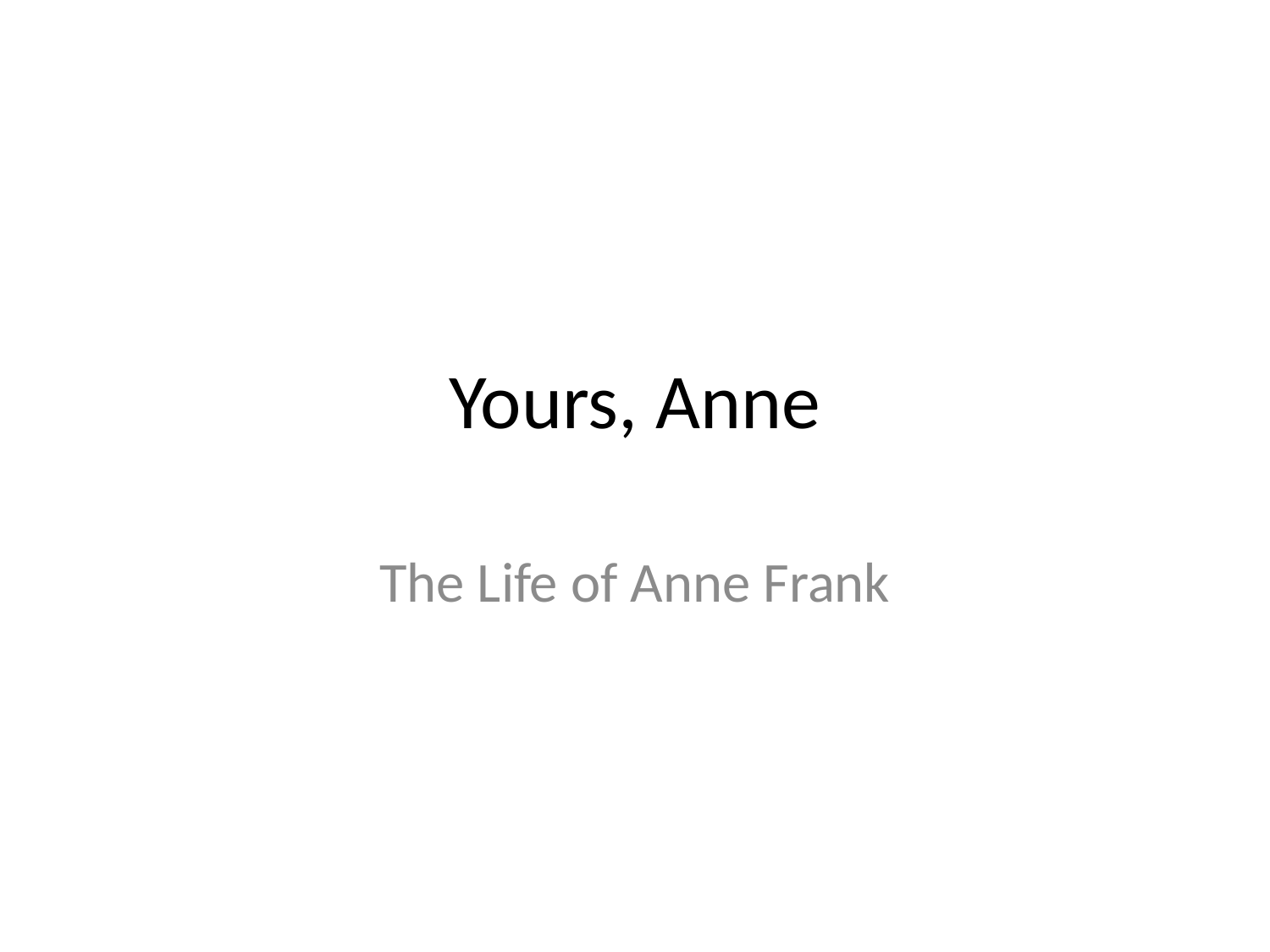

# Yours, Anne
The Life of Anne Frank